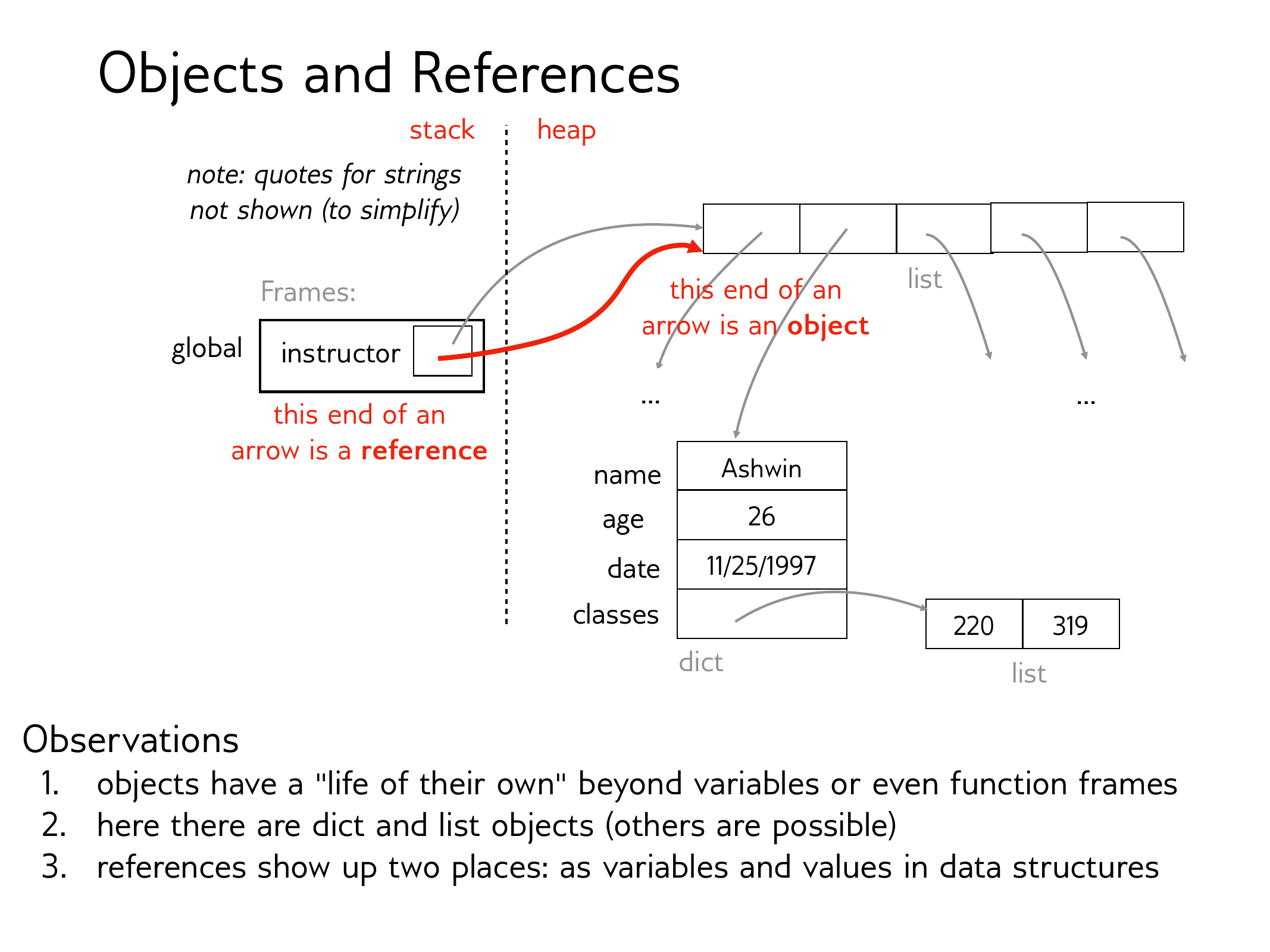

# Objects and References
stack
heap

note: quotes for strings
not shown (to simplify)

list
this end of an
arrow is an object
Frames:

global

instructor
…
…
this end of an
arrow is a reference
Ashwin
name
26
age
11/25/1997
date
classes

220
319
dict
list
Observations
objects have a "life of their own" beyond variables or even function frames
here there are dict and list objects (others are possible)
references show up two places: as variables and values in data structures